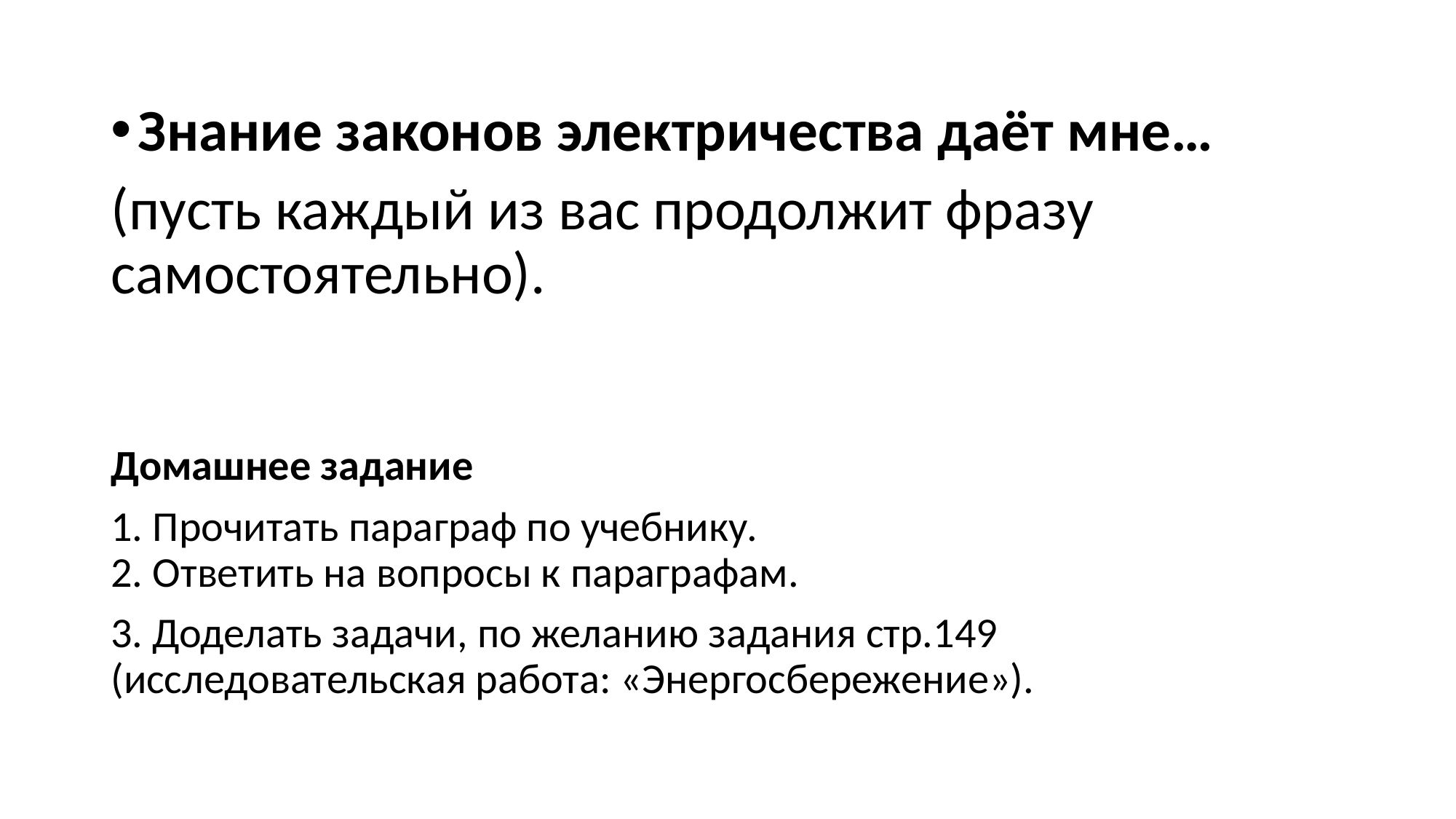

Знание законов электричества даёт мне…
(пусть каждый из вас продолжит фразу самостоятельно).

Домашнее задание
1. Прочитать параграф по учебнику.
2. Ответить на вопросы к параграфам.
3. Доделать задачи, по желанию задания стр.149 (исследовательская работа: «Энергосбережение»).